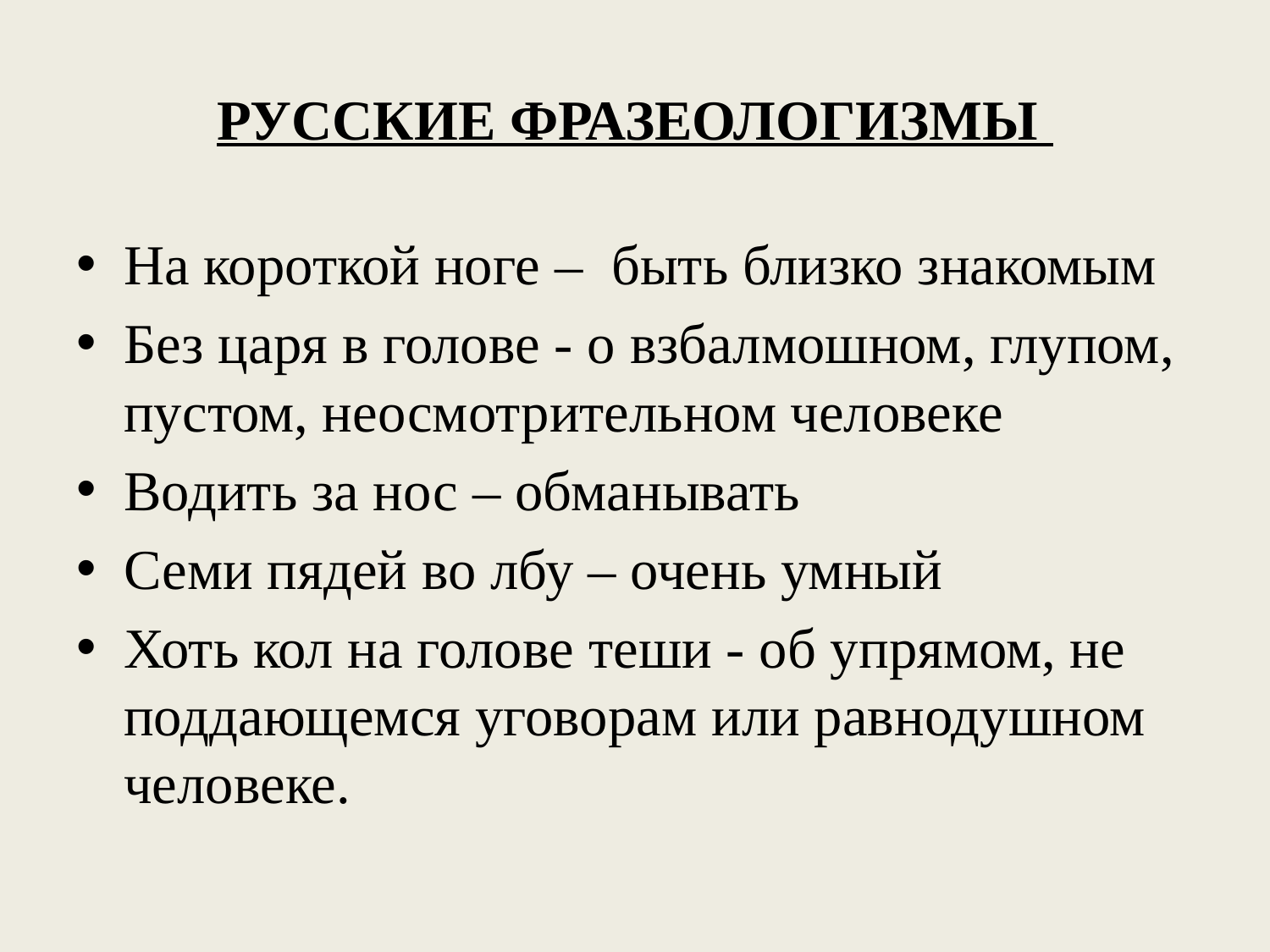

# РУССКИЕ ФРАЗЕОЛОГИЗМЫ
На короткой ноге –  быть близко знакомым
Без царя в голове - о взбалмошном, глупом, пустом, неосмотрительном человеке
Водить за нос – обманывать
Семи пядей во лбу – очень умный
Хоть кол на голове теши - об упрямом, не поддающемся уговорам или равнодушном человеке.